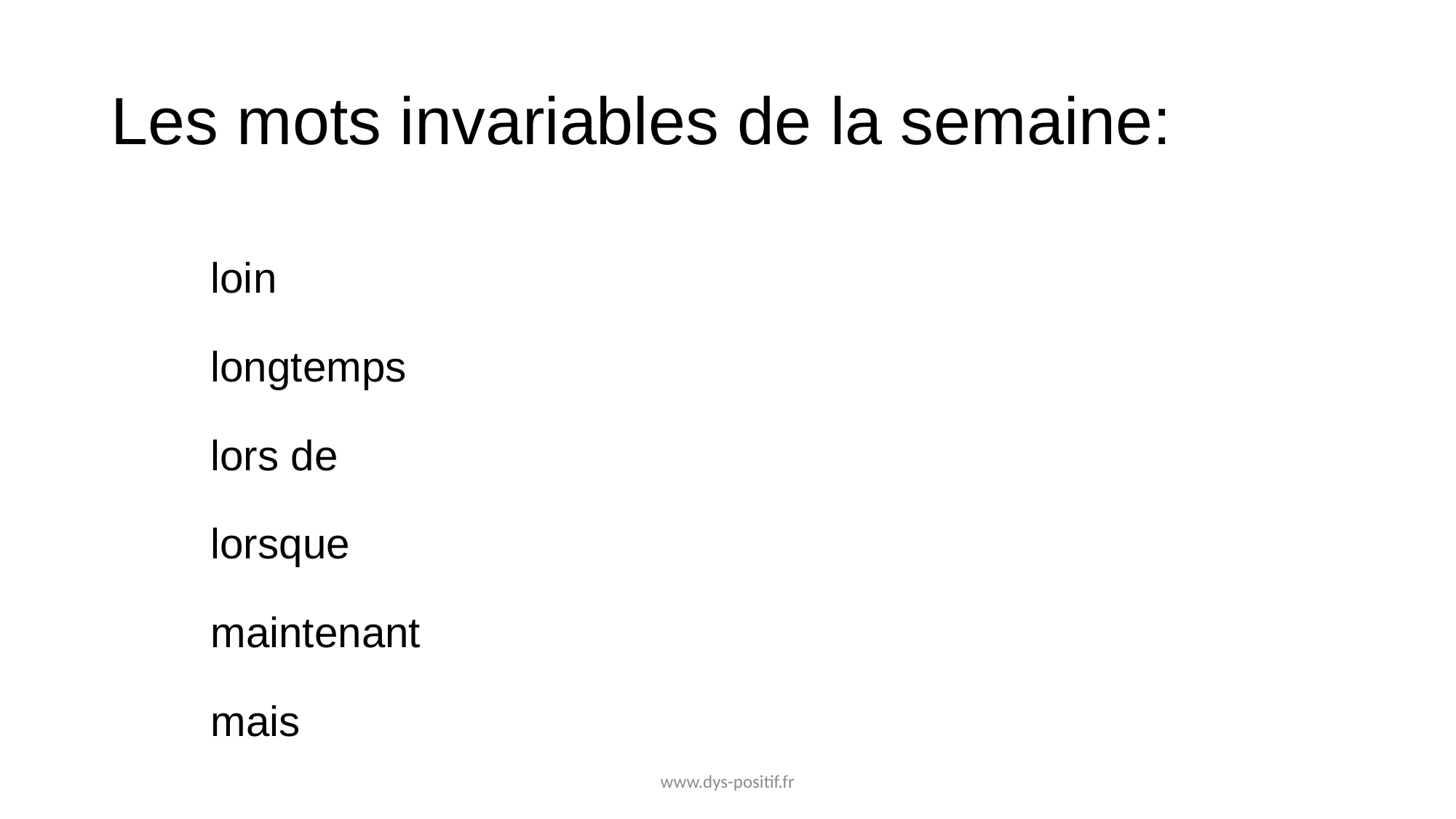

# Les mots invariables de la semaine:
loin
longtemps
lors de
lorsque
maintenant
mais

www.dys-positif.fr